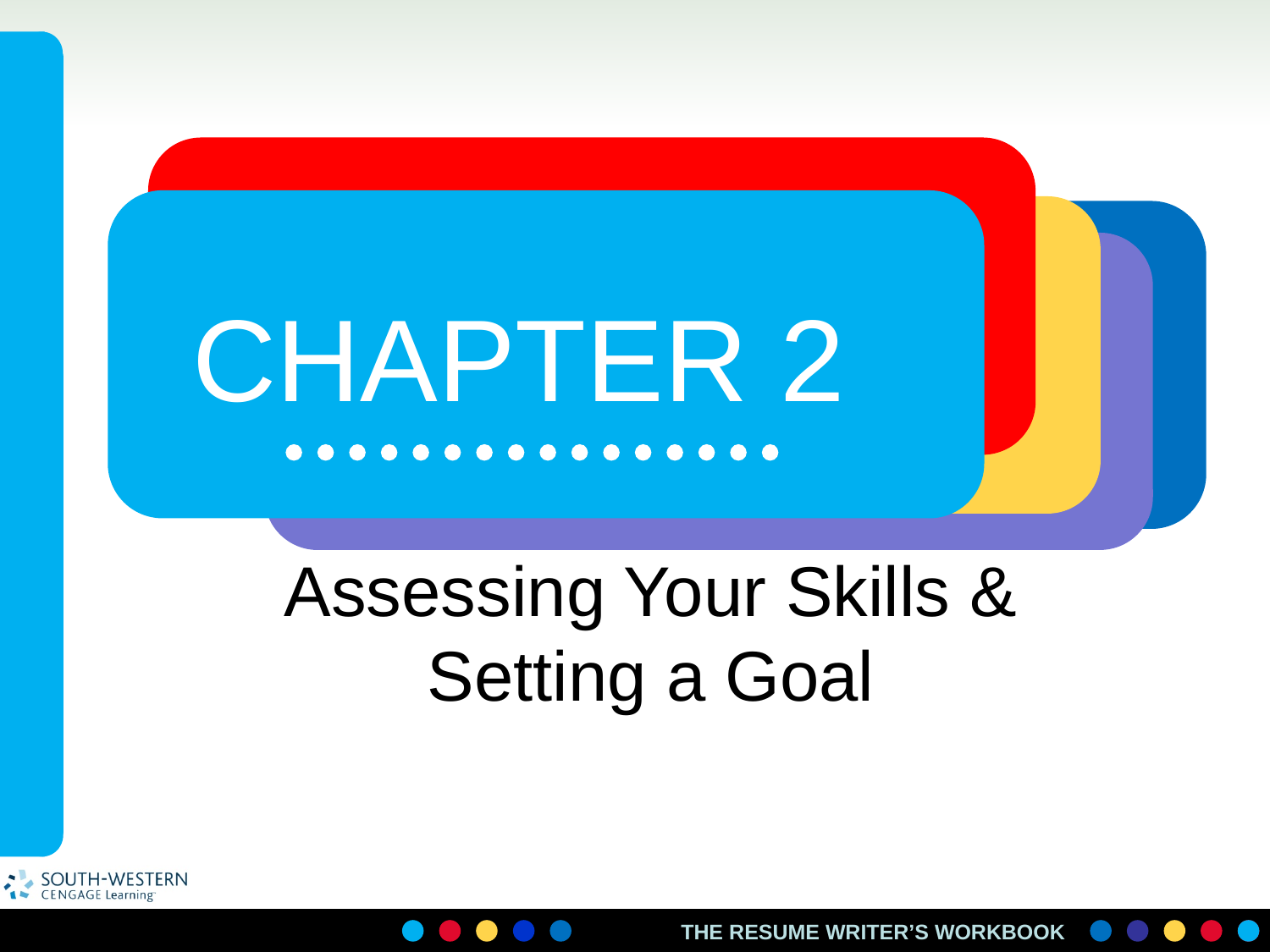

# CHAPTER 2
Assessing Your Skills & Setting a Goal